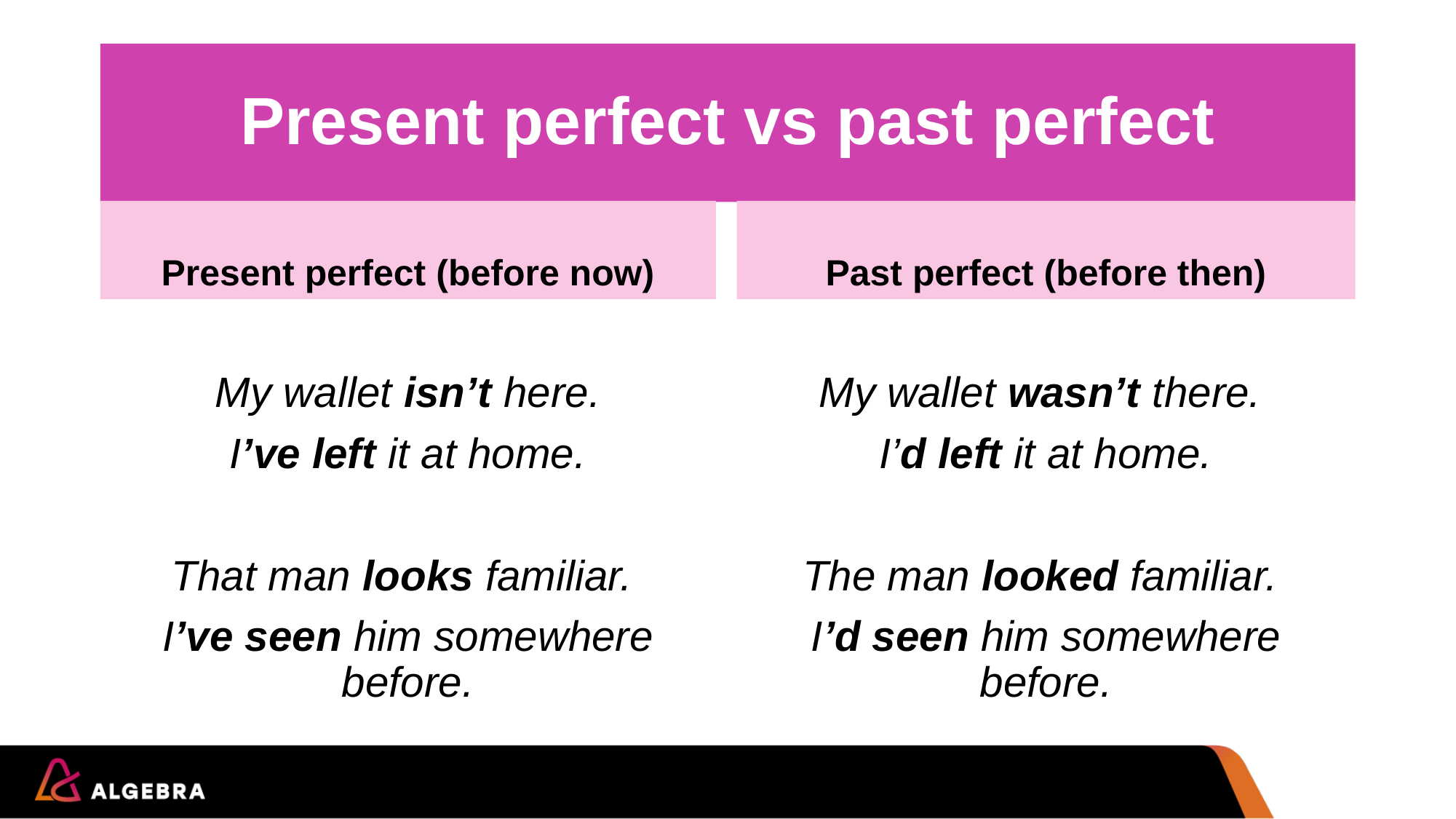

# Present perfect vs past perfect
Present perfect (before now)
Past perfect (before then)

My wallet isn’t here.
I’ve left it at home.

That man looks familiar.
I’ve seen him somewhere before.

My wallet wasn’t there.
I’d left it at home.

The man looked familiar.
I’d seen him somewhere before.